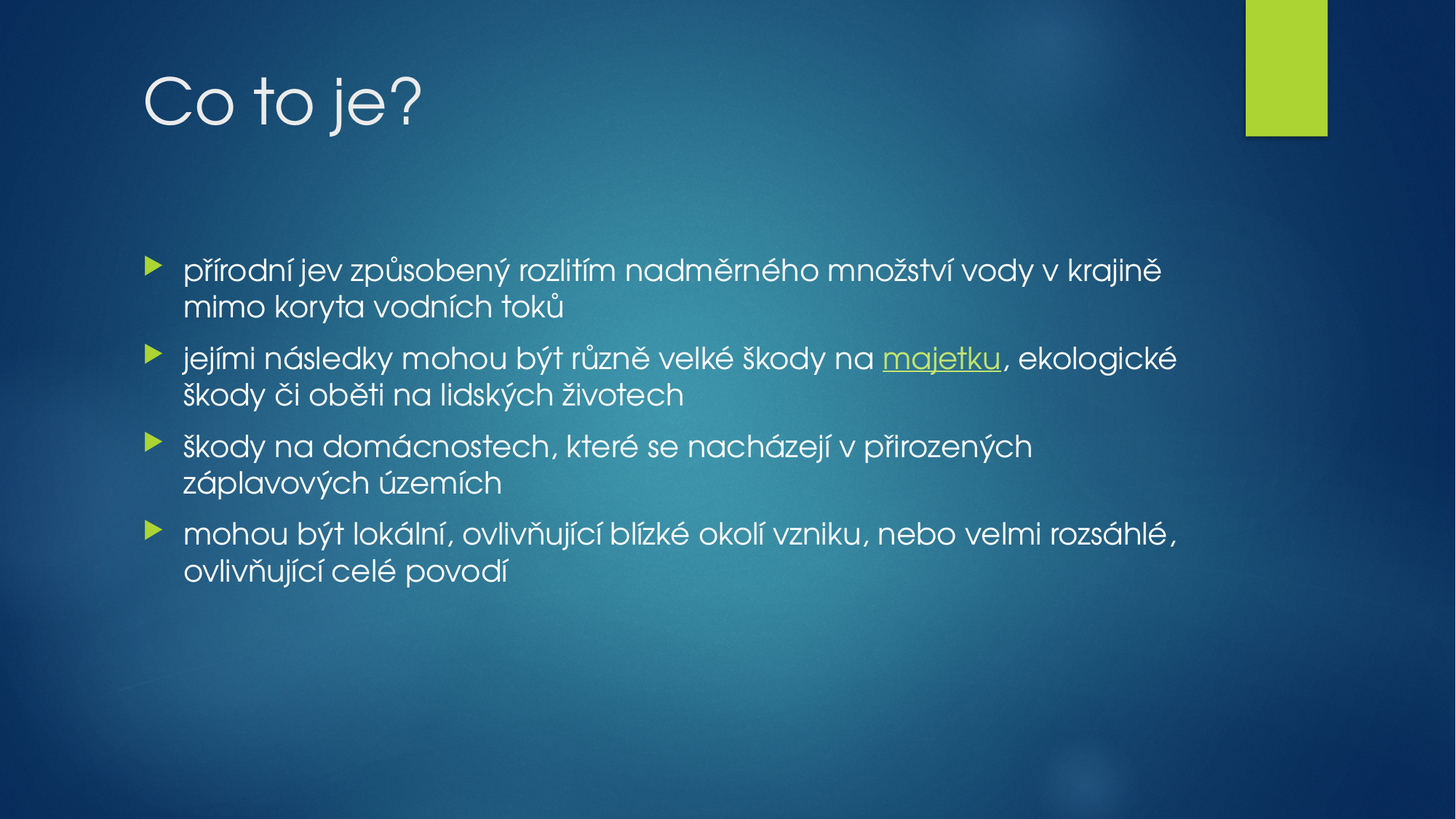

# Co to je?
přírodní jev způsobený rozlitím nadměrného množství vody v krajině mimo koryta vodních toků
jejími následky mohou být různě velké škody na majetku, ekologické škody či oběti na lidských životech
škody na domácnostech, které se nacházejí v přirozených záplavových územích
mohou být lokální, ovlivňující blízké okolí vzniku, nebo velmi rozsáhlé, ovlivňující celé povodí